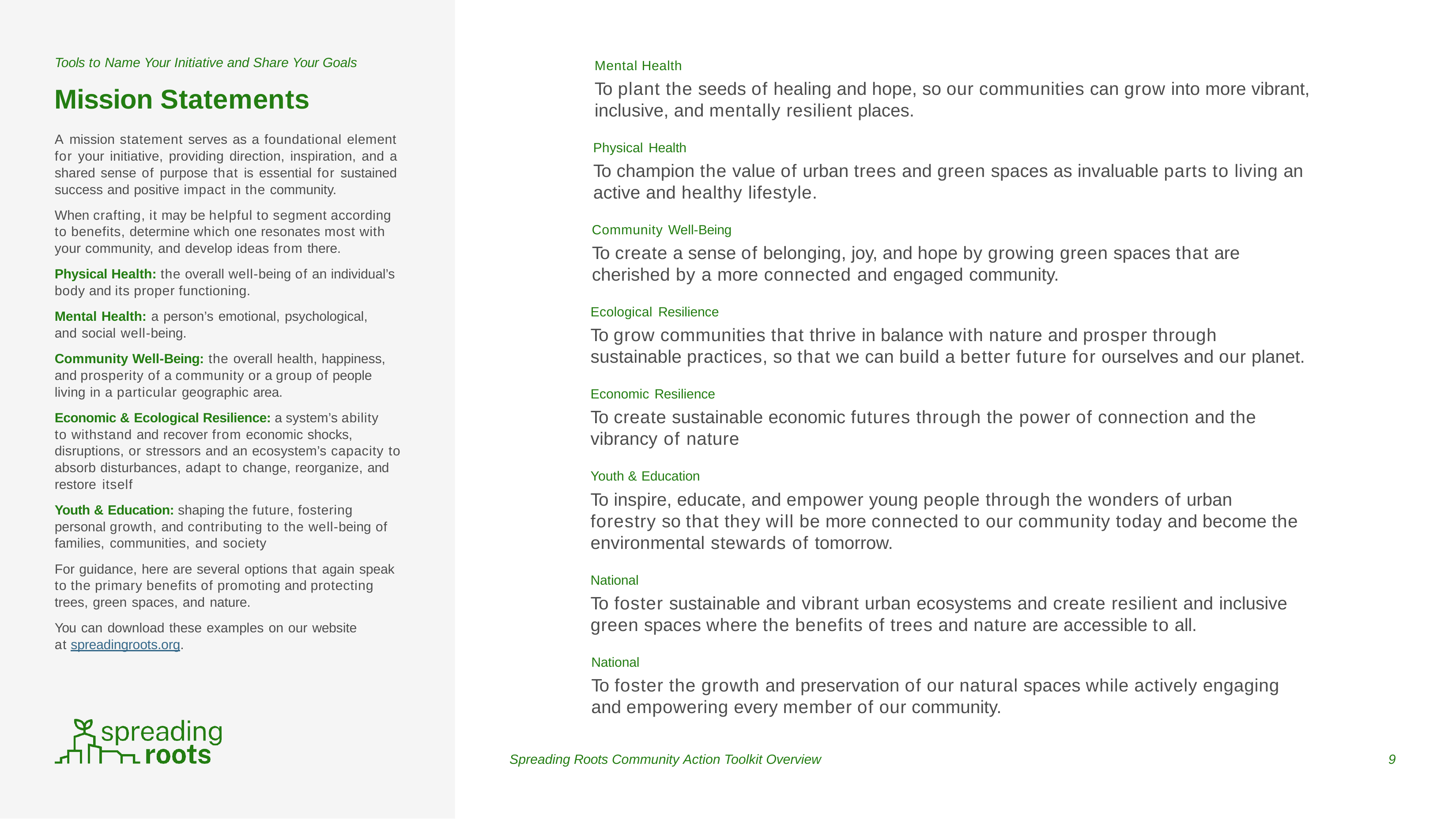

Tools to Name Your Initiative and Share Your Goals
Mission Statements
A mission statement serves as a foundational element for your initiative, providing direction, inspiration, and a shared sense of purpose that is essential for sustained success and positive impact in the community.
When crafting, it may be helpful to segment according to benefits, determine which one resonates most with your community, and develop ideas from there.
Physical Health: the overall well-being of an individual’s body and its proper functioning.
Mental Health: a person’s emotional, psychological, and social well-being.
Community Well-Being: the overall health, happiness, and prosperity of a community or a group of people living in a particular geographic area.
Economic & Ecological Resilience: a system’s ability to withstand and recover from economic shocks,
disruptions, or stressors and an ecosystem’s capacity to absorb disturbances, adapt to change, reorganize, and restore itself
Youth & Education: shaping the future, fostering personal growth, and contributing to the well-being of families, communities, and society
For guidance, here are several options that again speak to the primary benefits of promoting and protecting trees, green spaces, and nature.
You can download these examples on our website at spreadingroots.org.
Mental Health
To plant the seeds of healing and hope, so our communities can grow into more vibrant, inclusive, and mentally resilient places.
Physical Health
To champion the value of urban trees and green spaces as invaluable parts to living an active and healthy lifestyle.
Community Well-Being
To create a sense of belonging, joy, and hope by growing green spaces that are cherished by a more connected and engaged community.
Ecological Resilience
To grow communities that thrive in balance with nature and prosper through sustainable practices, so that we can build a better future for ourselves and our planet.
Economic Resilience
To create sustainable economic futures through the power of connection and the vibrancy of nature
Youth & Education
To inspire, educate, and empower young people through the wonders of urban forestry so that they will be more connected to our community today and become the environmental stewards of tomorrow.
National
To foster sustainable and vibrant urban ecosystems and create resilient and inclusive green spaces where the benefits of trees and nature are accessible to all.
National
To foster the growth and preservation of our natural spaces while actively engaging and empowering every member of our community.
Spreading Roots Community Action Toolkit Overview
9